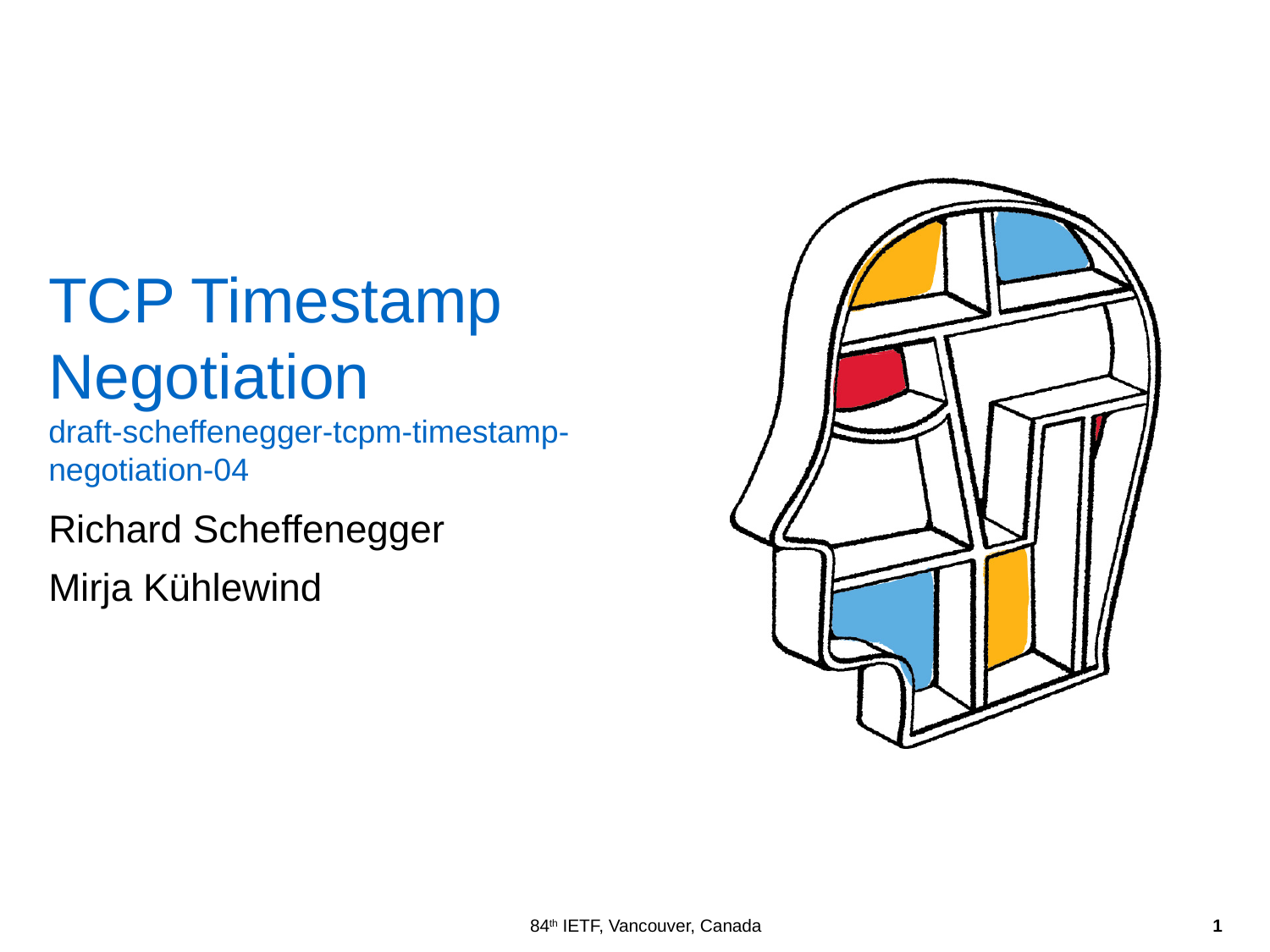

# TCP Timestamp Negotiation draft-scheffenegger-tcpm-timestamp-negotiation-04
Richard Scheffenegger
Mirja Kühlewind
1
84th IETF, Vancouver, Canada